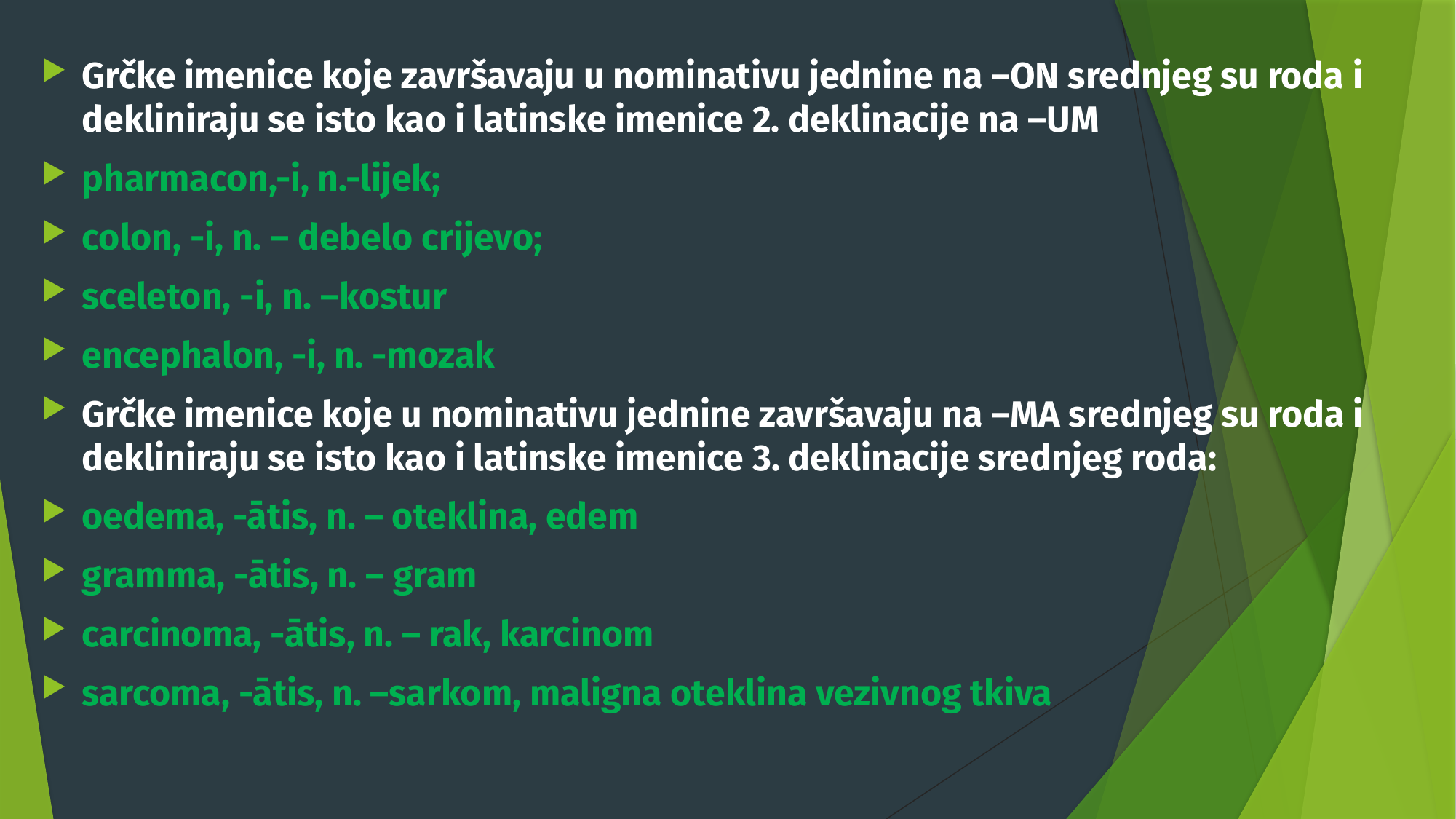

Grčke imenice koje završavaju u nominativu jednine na –ON srednjeg su roda i dekliniraju se isto kao i latinske imenice 2. deklinacije na –UM
pharmacon,-i, n.-lijek;
colon, -i, n. – debelo crijevo;
sceleton, -i, n. –kostur
encephalon, -i, n. -mozak
Grčke imenice koje u nominativu jednine završavaju na –MA srednjeg su roda i dekliniraju se isto kao i latinske imenice 3. deklinacije srednjeg roda:
oedema, -ātis, n. – oteklina, edem
gramma, -ātis, n. – gram
carcinoma, -ātis, n. – rak, karcinom
sarcoma, -ātis, n. –sarkom, maligna oteklina vezivnog tkiva